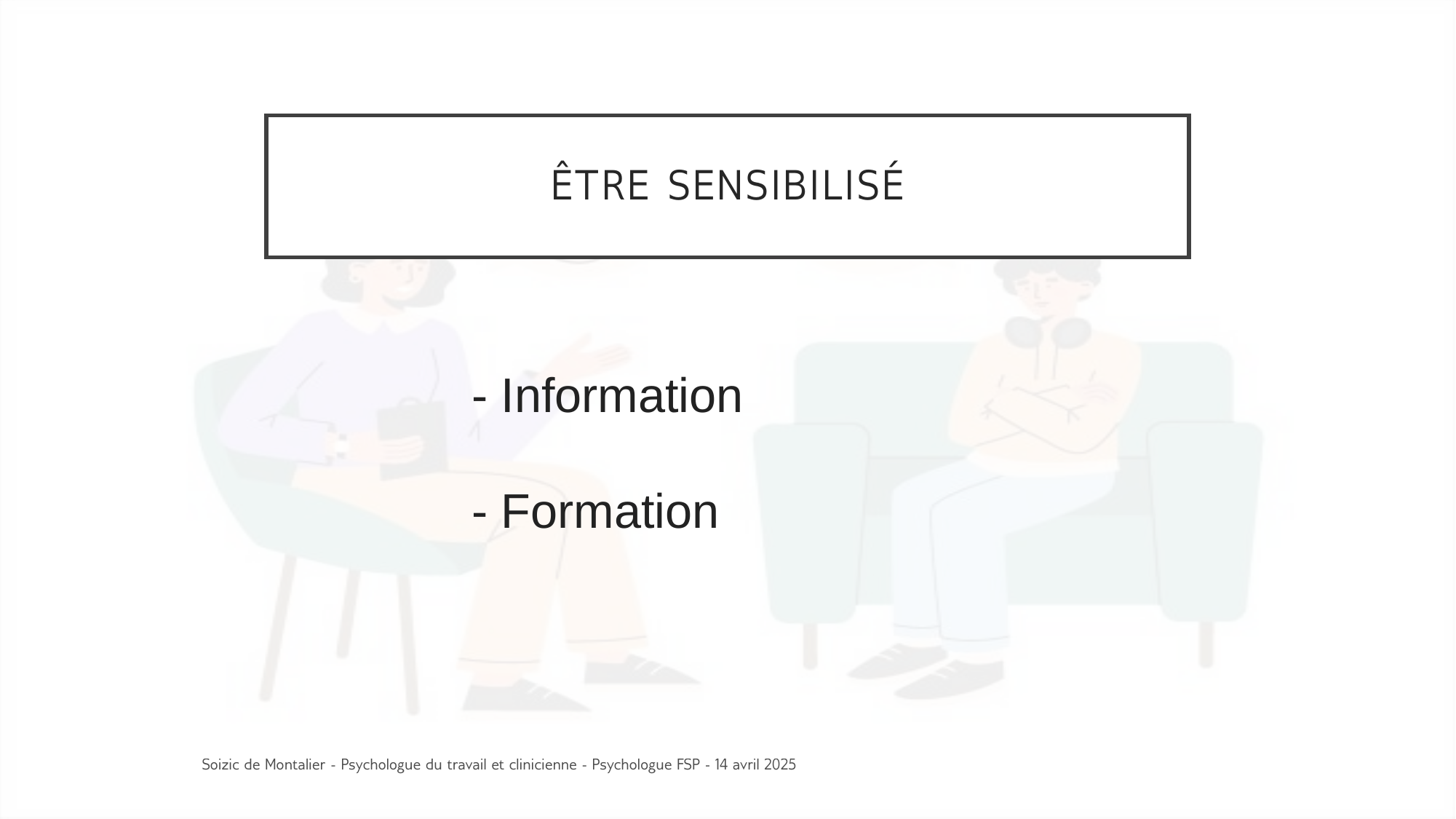

# Être Sensibilisé
- Information

- Formation
Soizic de Montalier - Psychologue du travail et clinicienne - Psychologue FSP - 14 avril 2025